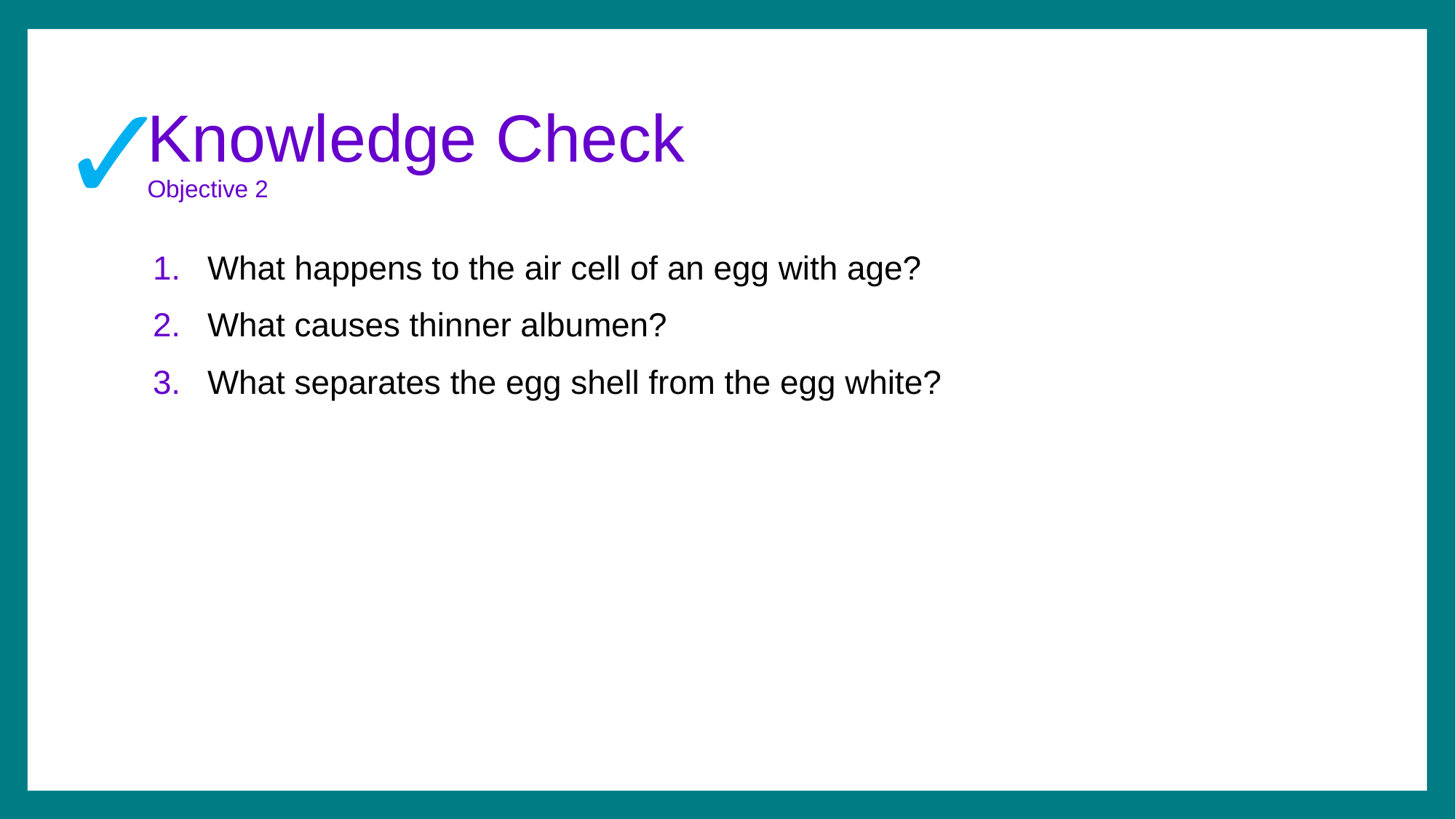

✓
# Knowledge Check Objective 2
What happens to the air cell of an egg with age?
What causes thinner albumen?
What separates the egg shell from the egg white?